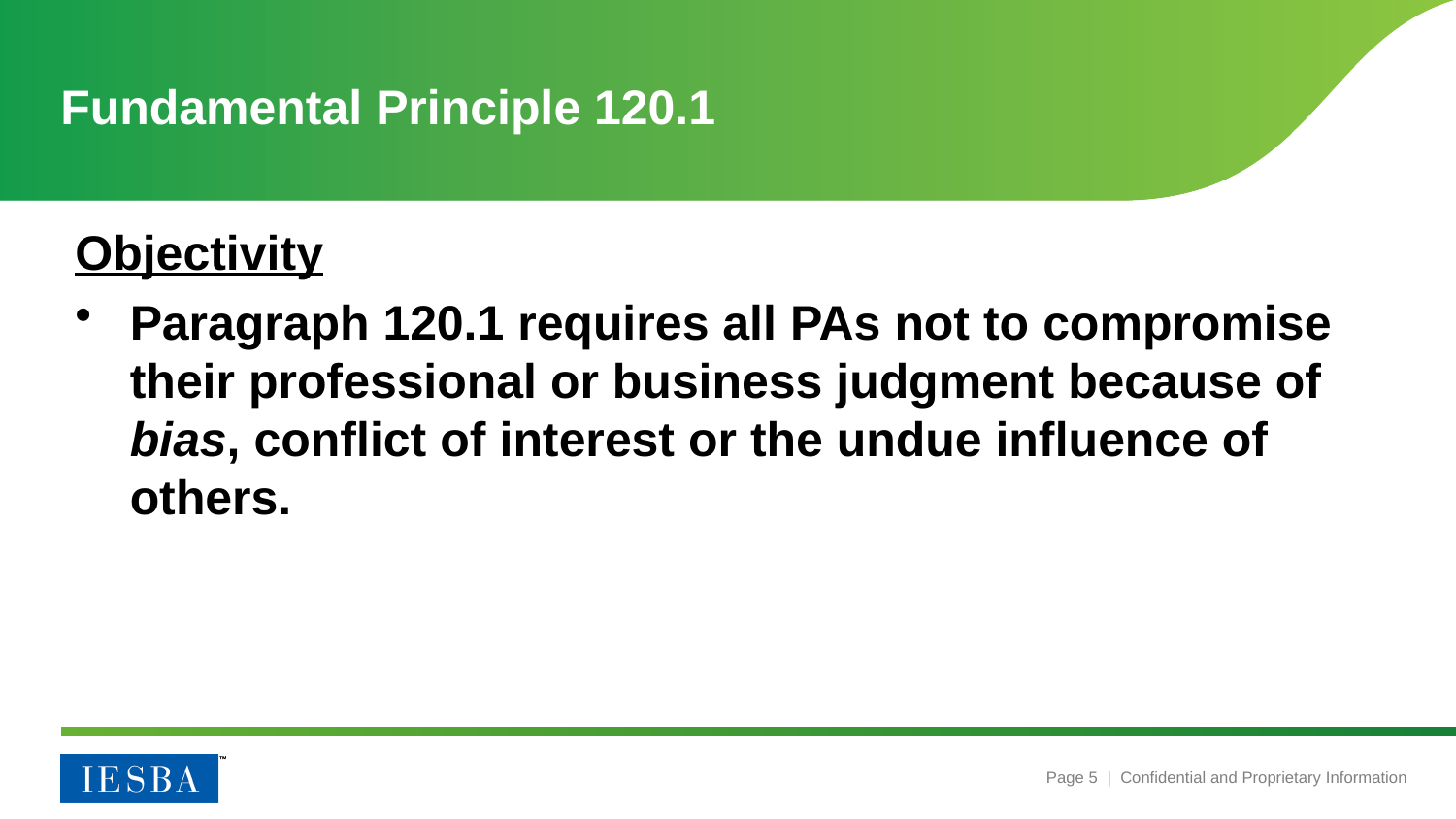

# Fundamental Principle 120.1
Objectivity
Paragraph 120.1 requires all PAs not to compromise their professional or business judgment because of bias, conflict of interest or the undue influence of others.